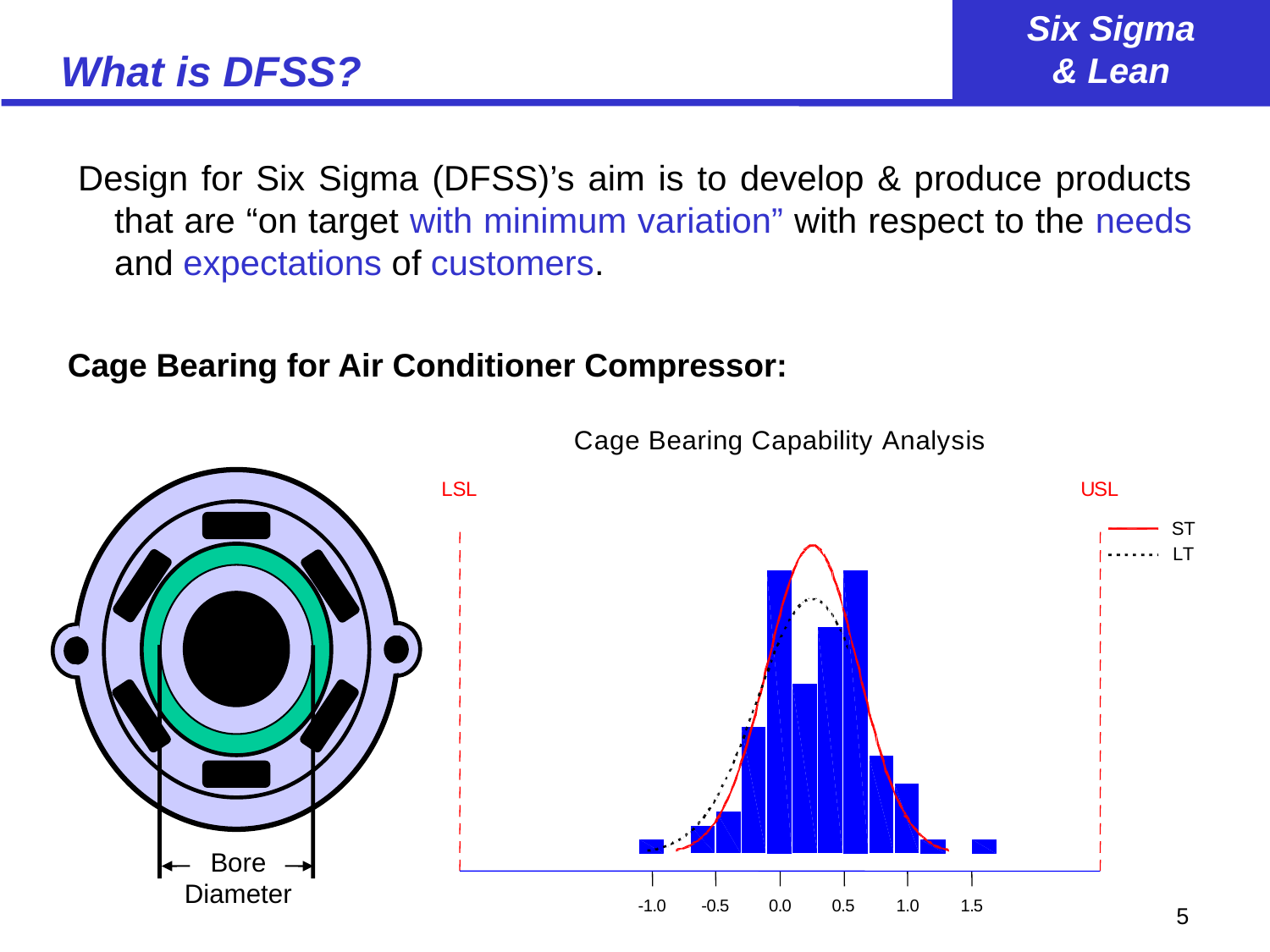

# What is DFSS?
Design for Six Sigma (DFSS)’s aim is to develop & produce products that are “on target with minimum variation” with respect to the needs and expectations of customers.
Cage Bearing for Air Conditioner Compressor:
C
a
g
e

B
e
a
r
i
n
g

C
a
p
a
b
i
l
i
t
y

A
n
a
l
y
s
i
s
L
S
L
U
S
L
S
T

L
T

-
1
.
0
-
0
.
5
0
.
0
0
.
5
1
.
0
1
.
5

Bore
Diameter